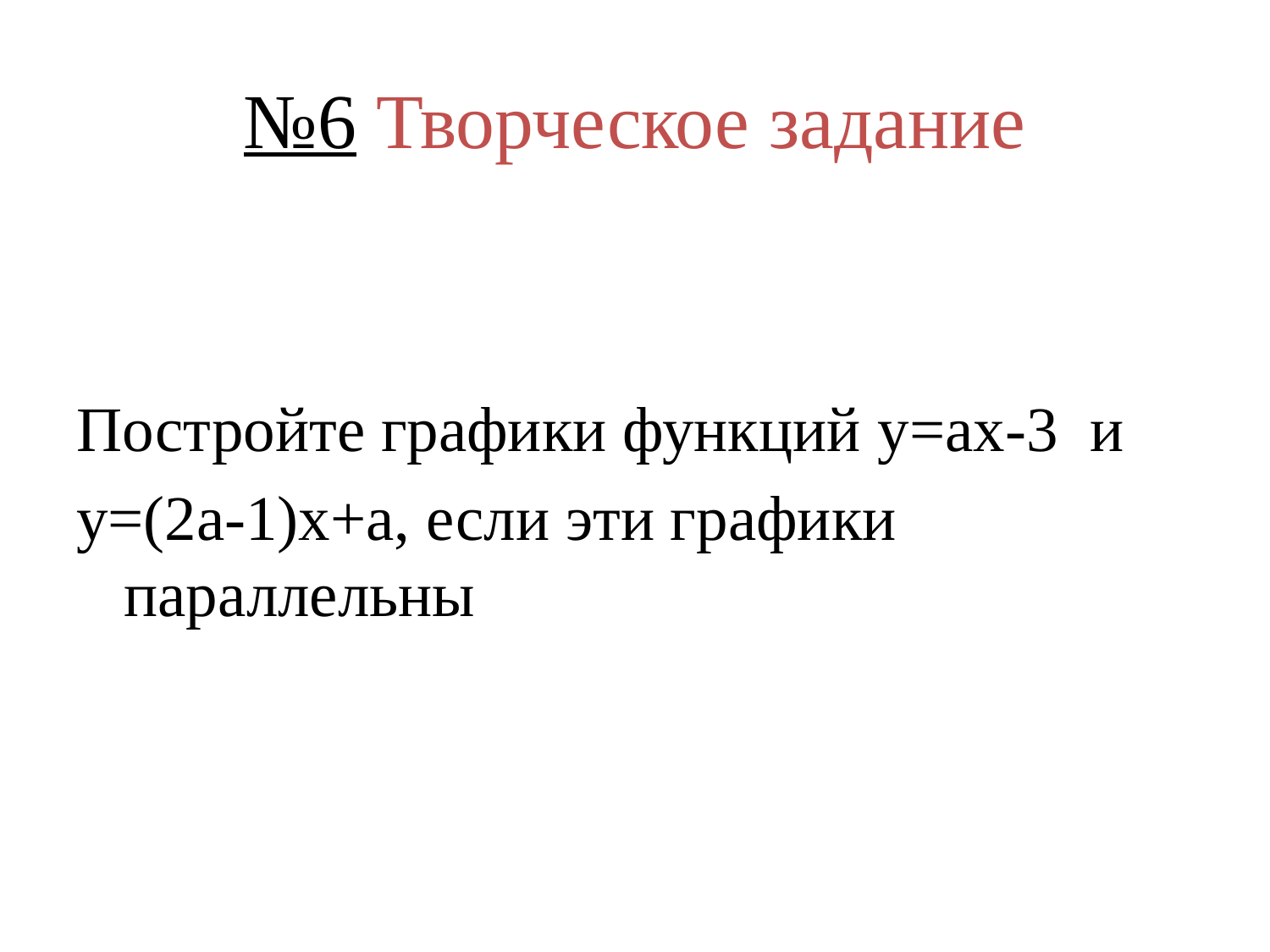

# №6 Творческое задание

Постройте графики функций y=ax-3  и
y=(2a-1)x+a, если эти графики параллельны